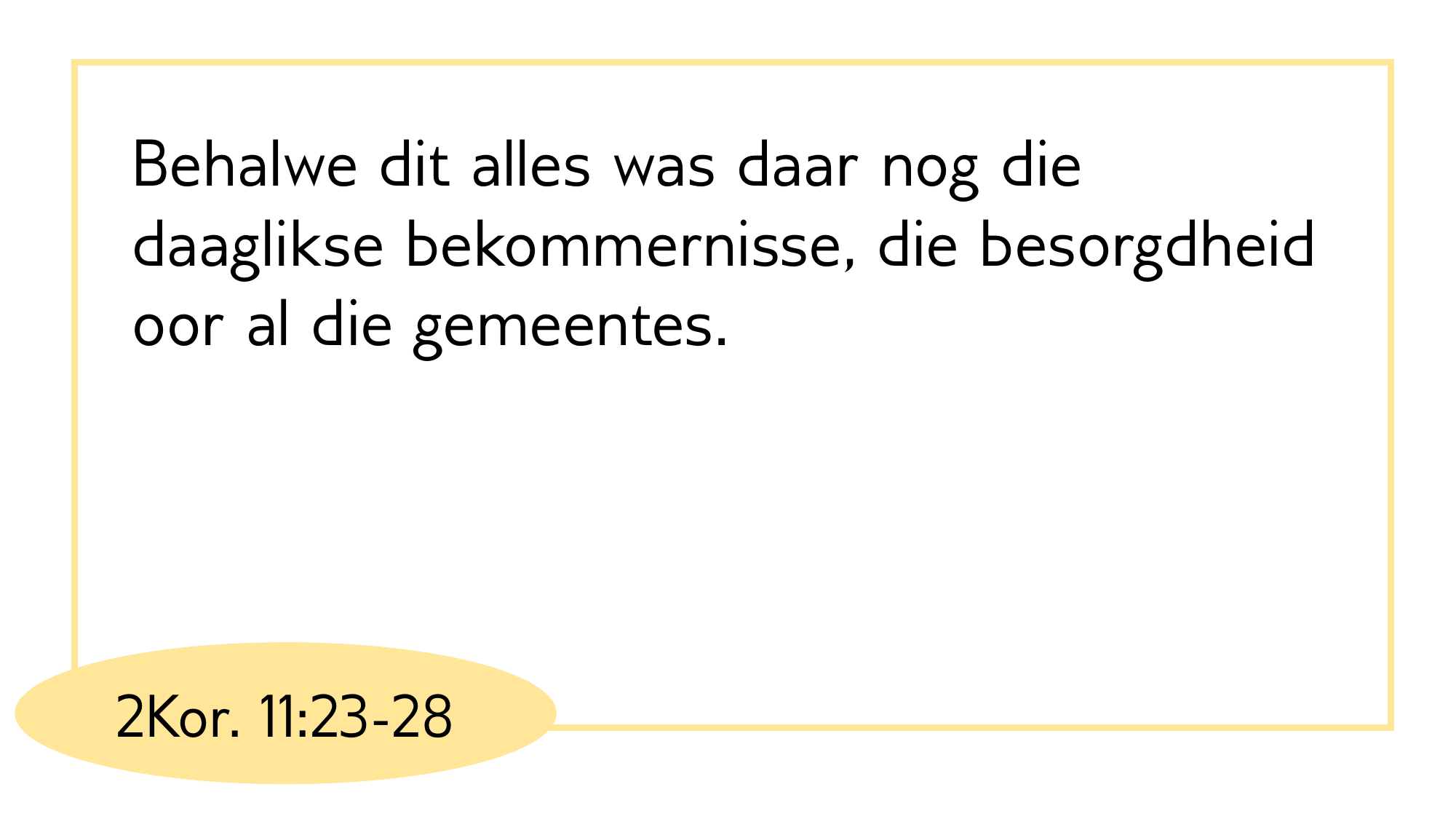

Behalwe dit alles was daar nog die daaglikse bekommernisse, die besorgdheid oor al die gemeentes.
2Kor. 11:23-28